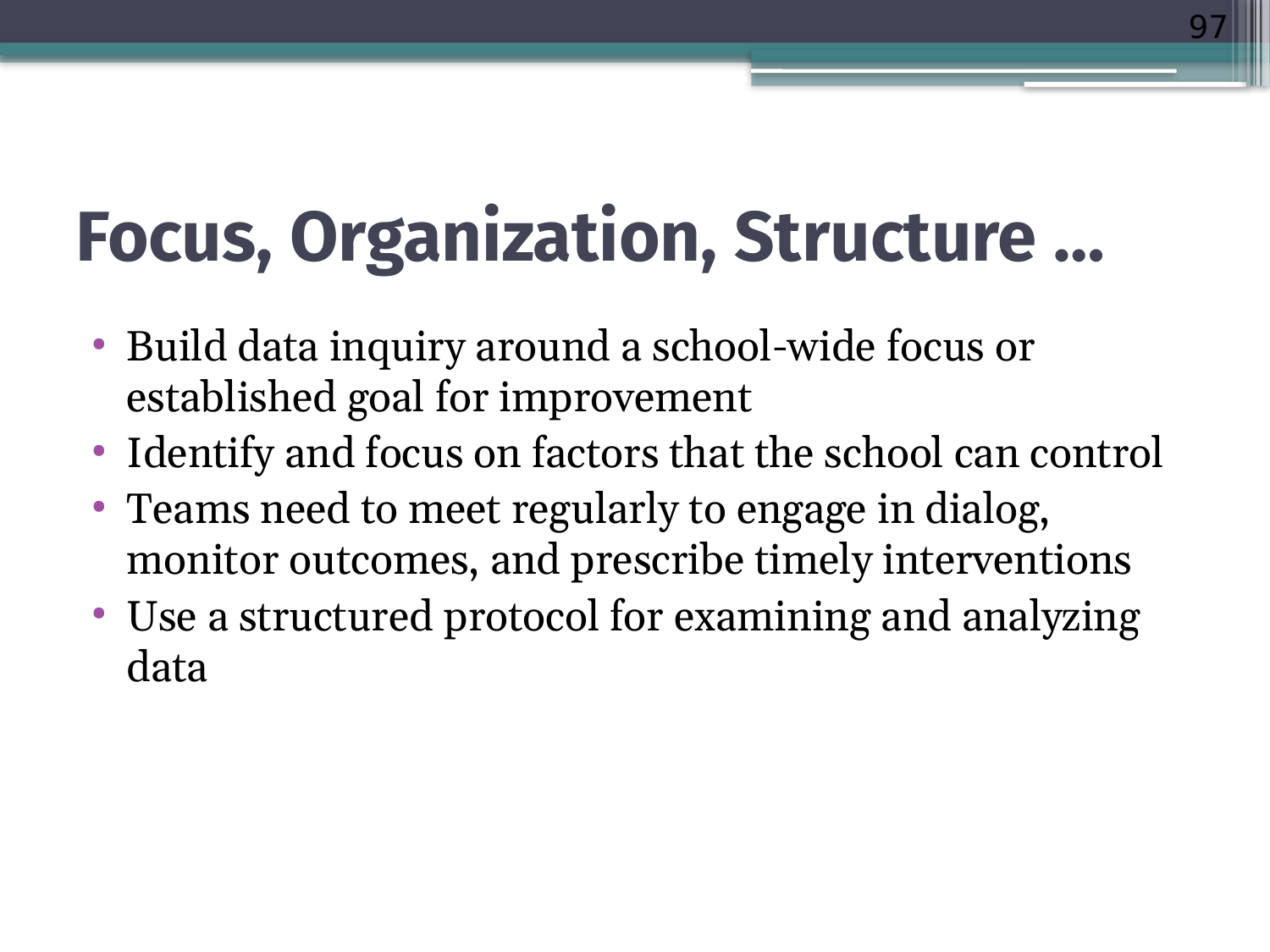

97
# Focus, Organization, Structure …
Build data inquiry around a school-wide focus or established goal for improvement
Identify and focus on factors that the school can control
Teams need to meet regularly to engage in dialog, monitor outcomes, and prescribe timely interventions
Use a structured protocol for examining and analyzing data